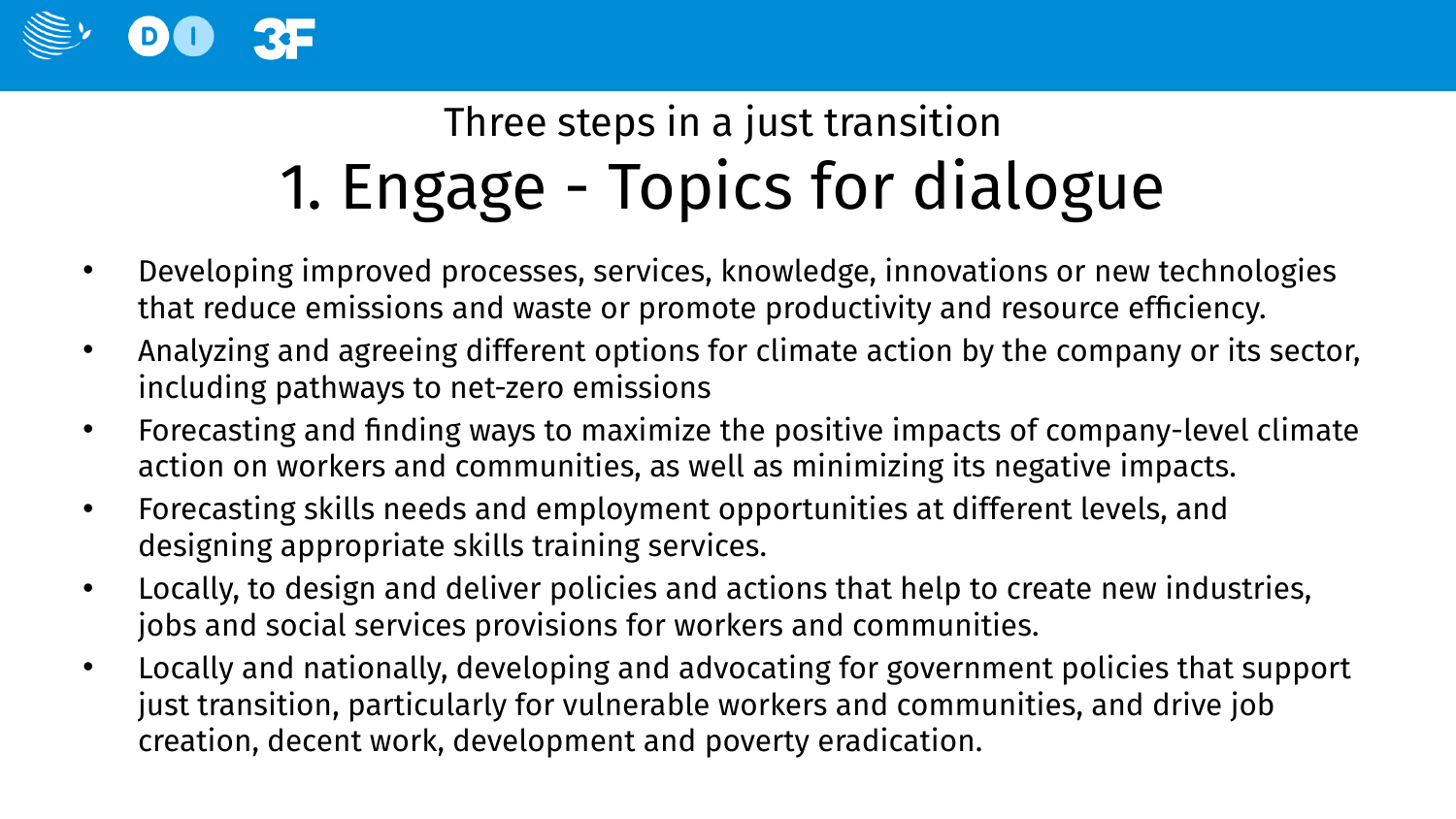

# Three steps in a just transition 1. Engage - Topics for dialogue
Developing improved processes, services, knowledge, innovations or new technologies that reduce emissions and waste or promote productivity and resource efficiency.
Analyzing and agreeing different options for climate action by the company or its sector, including pathways to net-zero emissions
Forecasting and finding ways to maximize the positive impacts of company-level climate action on workers and communities, as well as minimizing its negative impacts.
Forecasting skills needs and employment opportunities at different levels, and designing appropriate skills training services.
Locally, to design and deliver policies and actions that help to create new industries, jobs and social services provisions for workers and communities.
Locally and nationally, developing and advocating for government policies that support just transition, particularly for vulnerable workers and communities, and drive job creation, decent work, development and poverty eradication.